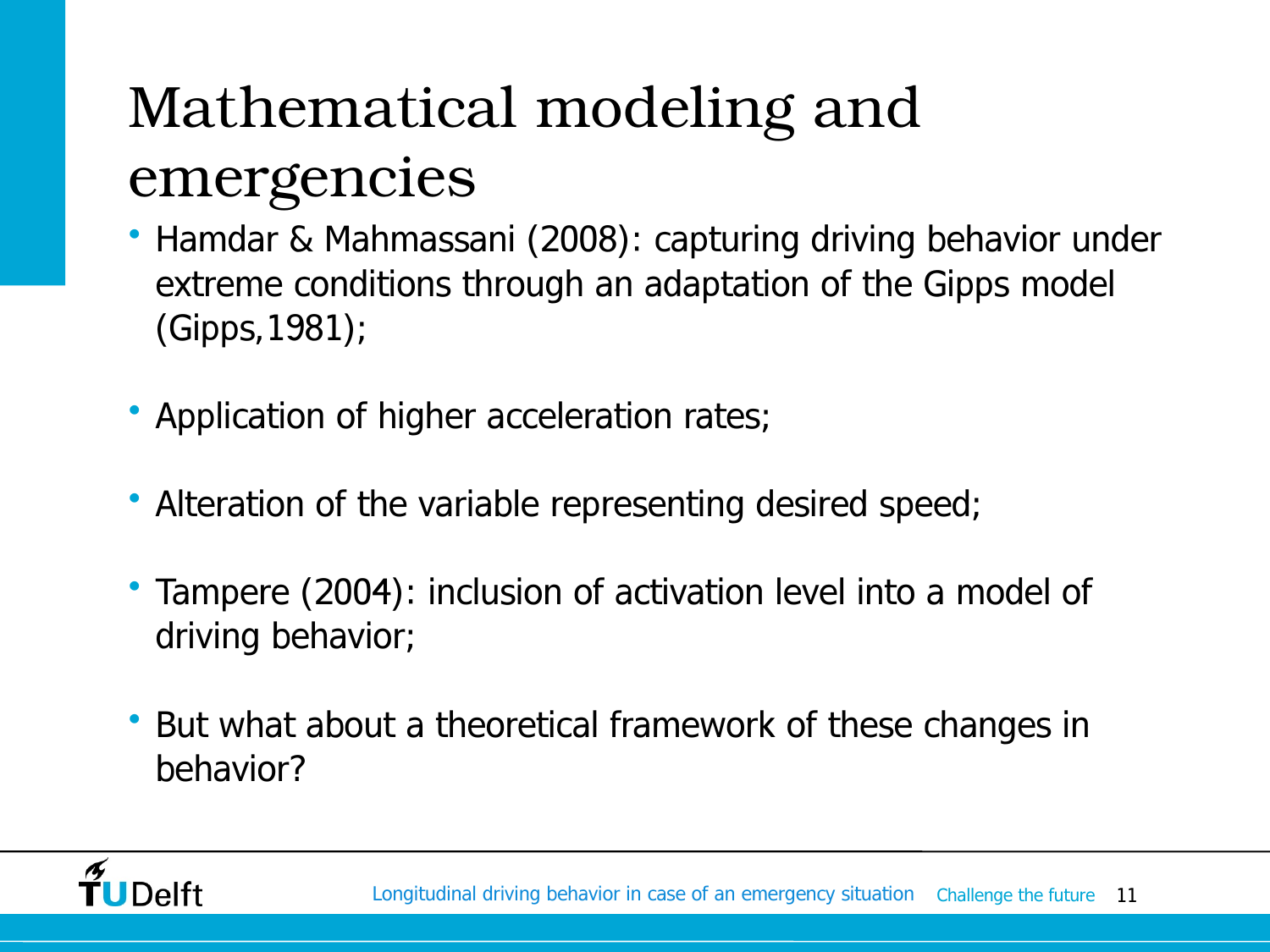

# Mathematical modeling and emergencies
Hamdar & Mahmassani (2008): capturing driving behavior under extreme conditions through an adaptation of the Gipps model (Gipps,1981);

Application of higher acceleration rates;

Alteration of the variable representing desired speed;

Tampere (2004): inclusion of activation level into a model of driving behavior;

But what about a theoretical framework of these changes in behavior?